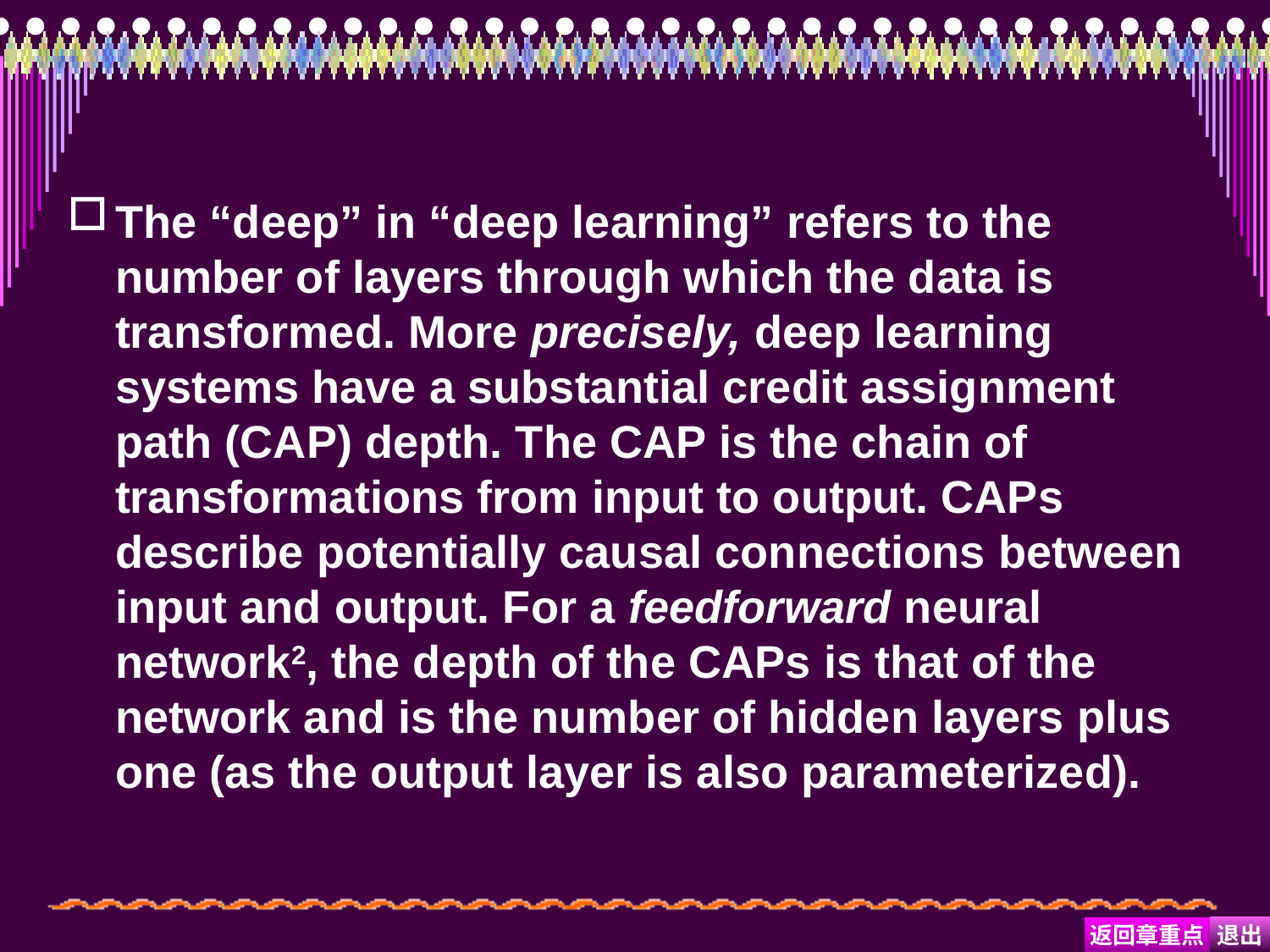

#
The “deep” in “deep learning” refers to the number of layers through which the data is transformed. More precisely, deep learning systems have a substantial credit assignment path (CAP) depth. The CAP is the chain of transformations from input to output. CAPs describe potentially causal connections between input and output. For a feedforward neural network2, the depth of the CAPs is that of the network and is the number of hidden layers plus one (as the output layer is also parameterized).